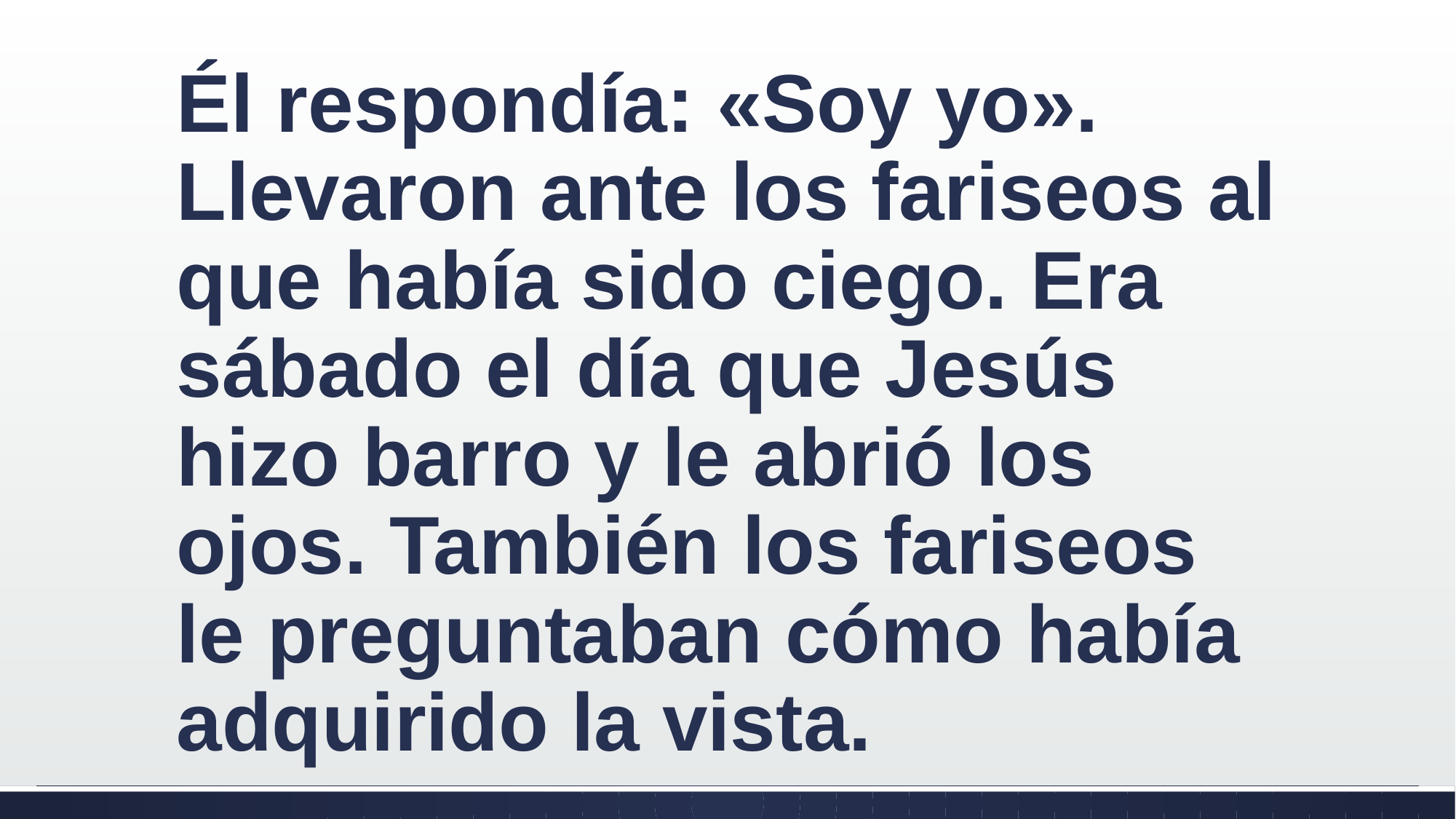

#
Él respondía: «Soy yo». Llevaron ante los fariseos al que había sido ciego. Era sábado el día que Jesús hizo barro y le abrió los ojos. También los fariseos le preguntaban cómo había adquirido la vista.